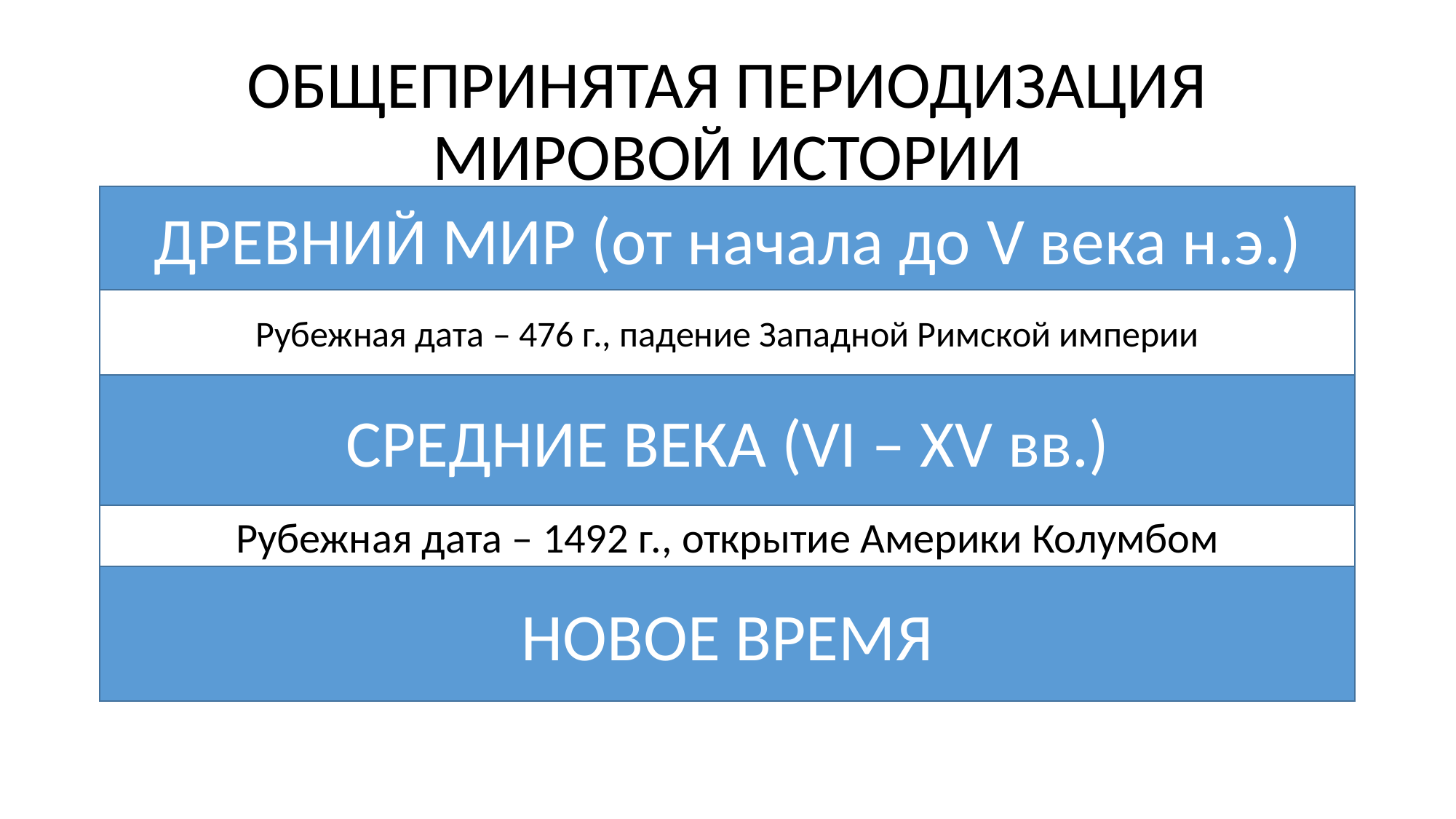

# ОБЩЕПРИНЯТАЯ ПЕРИОДИЗАЦИЯ МИРОВОЙ ИСТОРИИ
ДРЕВНИЙ МИР (от начала до V века н.э.)
Ро
Рубежная дата – 476 г., падение Западной Римской империи
СРЕДНИЕ ВЕКА (VI – XV вв.)
Рубежная дата – 1492 г., открытие Америки Колумбом
НОВОЕ ВРЕМЯ